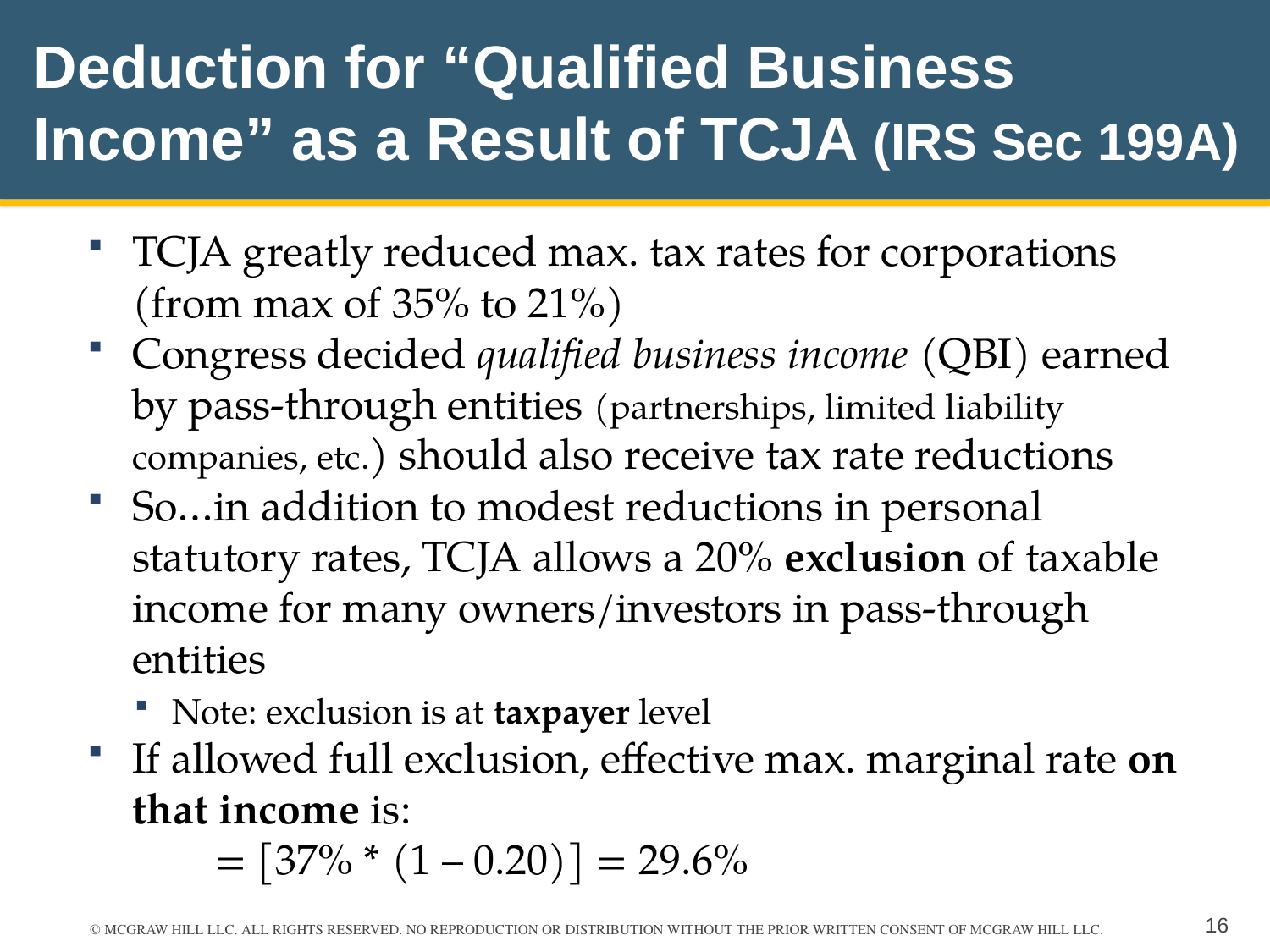

# Deduction for “Qualified Business Income” as a Result of TCJA (IRS Sec 199A)
TCJA greatly reduced max. tax rates for corporations (from max of 35% to 21%)
Congress decided qualified business income (QBI) earned by pass-through entities (partnerships, limited liability companies, etc.) should also receive tax rate reductions
So…in addition to modest reductions in personal statutory rates, TCJA allows a 20% exclusion of taxable income for many owners/investors in pass-through entities
Note: exclusion is at taxpayer level
If allowed full exclusion, effective max. marginal rate on that income is:
	= [37% * (1 – 0.20)] = 29.6%
© MCGRAW HILL LLC. ALL RIGHTS RESERVED. NO REPRODUCTION OR DISTRIBUTION WITHOUT THE PRIOR WRITTEN CONSENT OF MCGRAW HILL LLC.
16